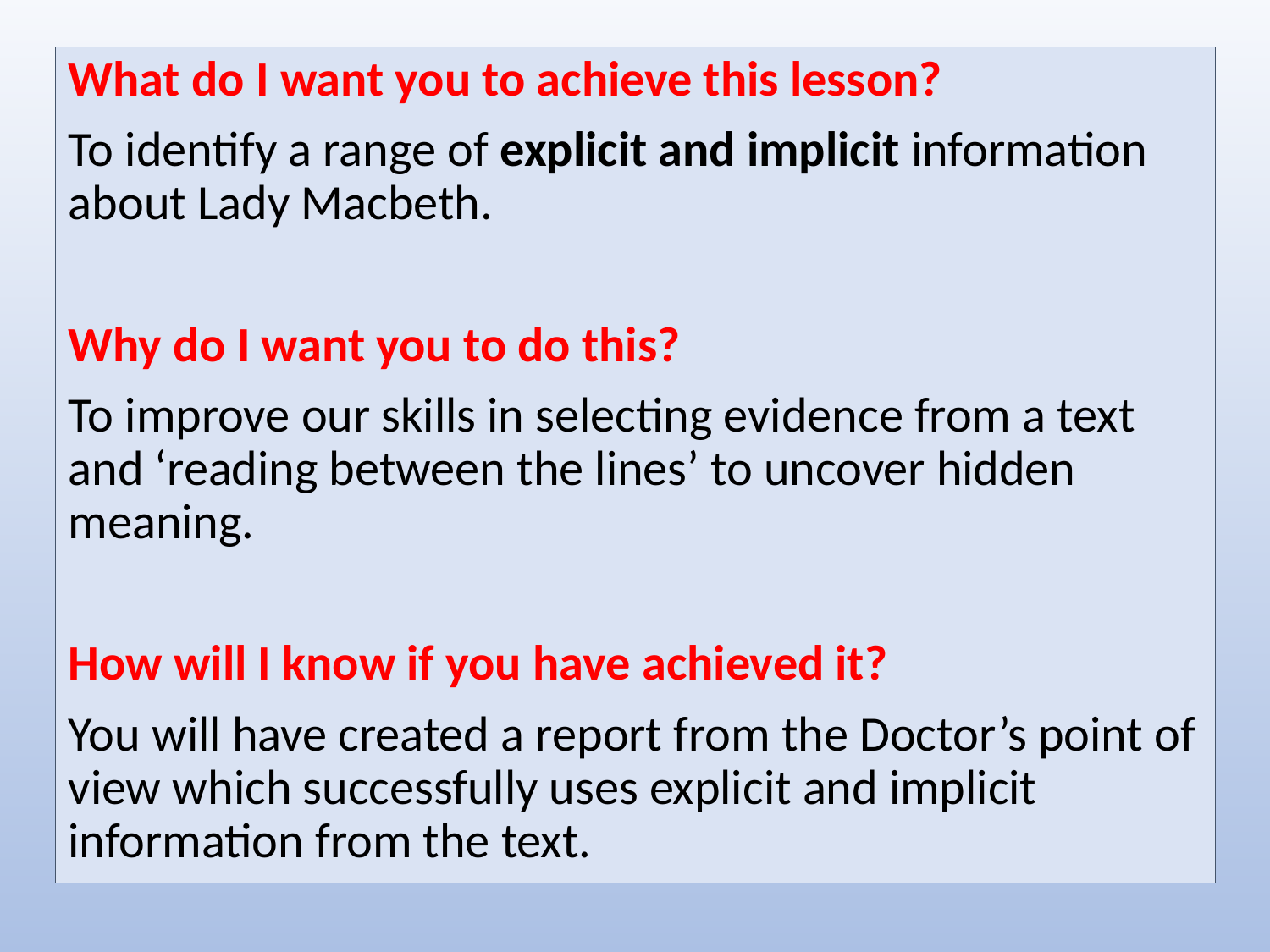

What do I want you to achieve this lesson?
To identify a range of explicit and implicit information about Lady Macbeth.

Why do I want you to do this?
To improve our skills in selecting evidence from a text and ‘reading between the lines’ to uncover hidden meaning.

How will I know if you have achieved it?
You will have created a report from the Doctor’s point of view which successfully uses explicit and implicit information from the text.